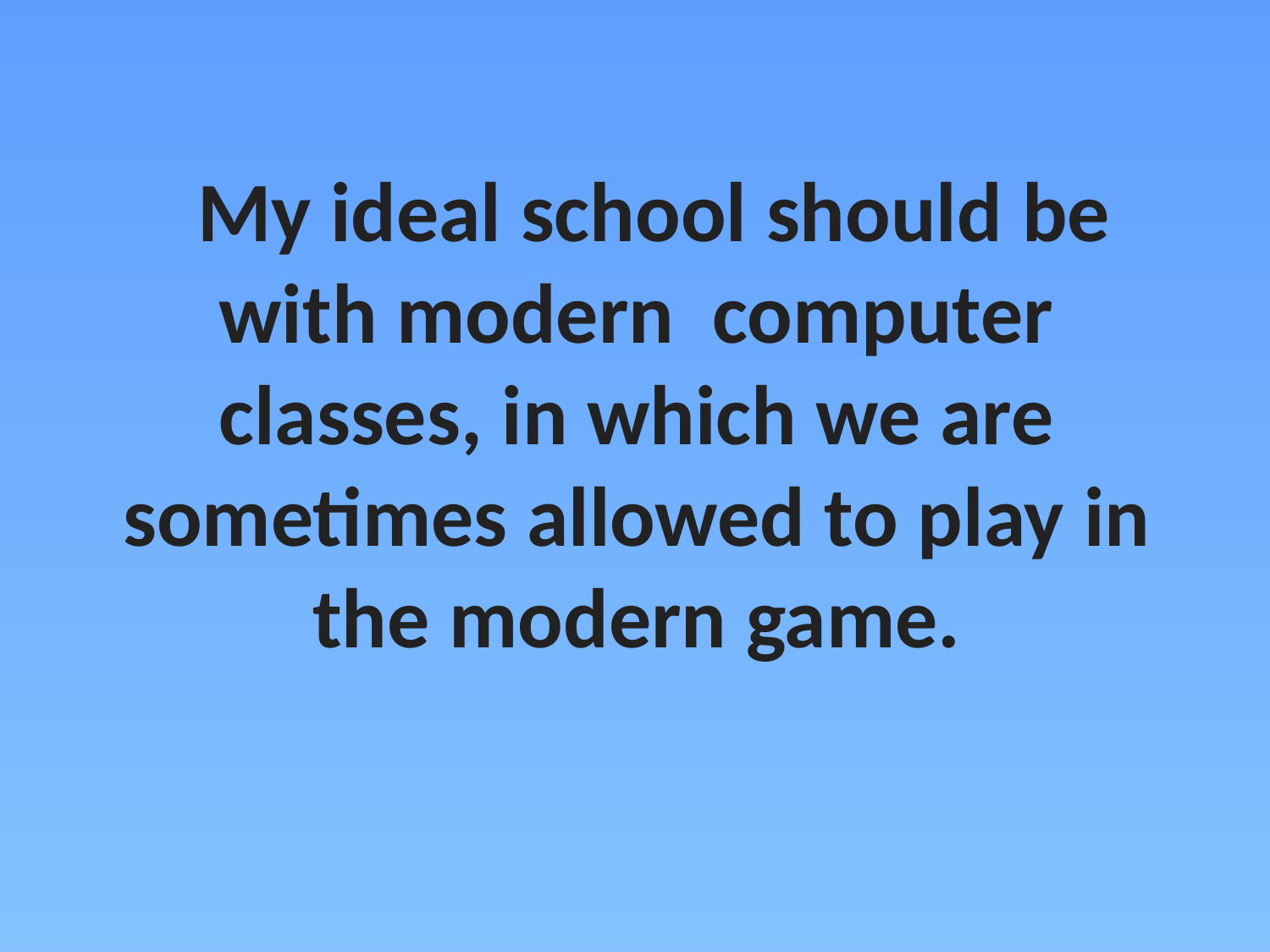

# My ideal school should be with modern  computer classes, in which we are sometimes allowed to play in the modern game.